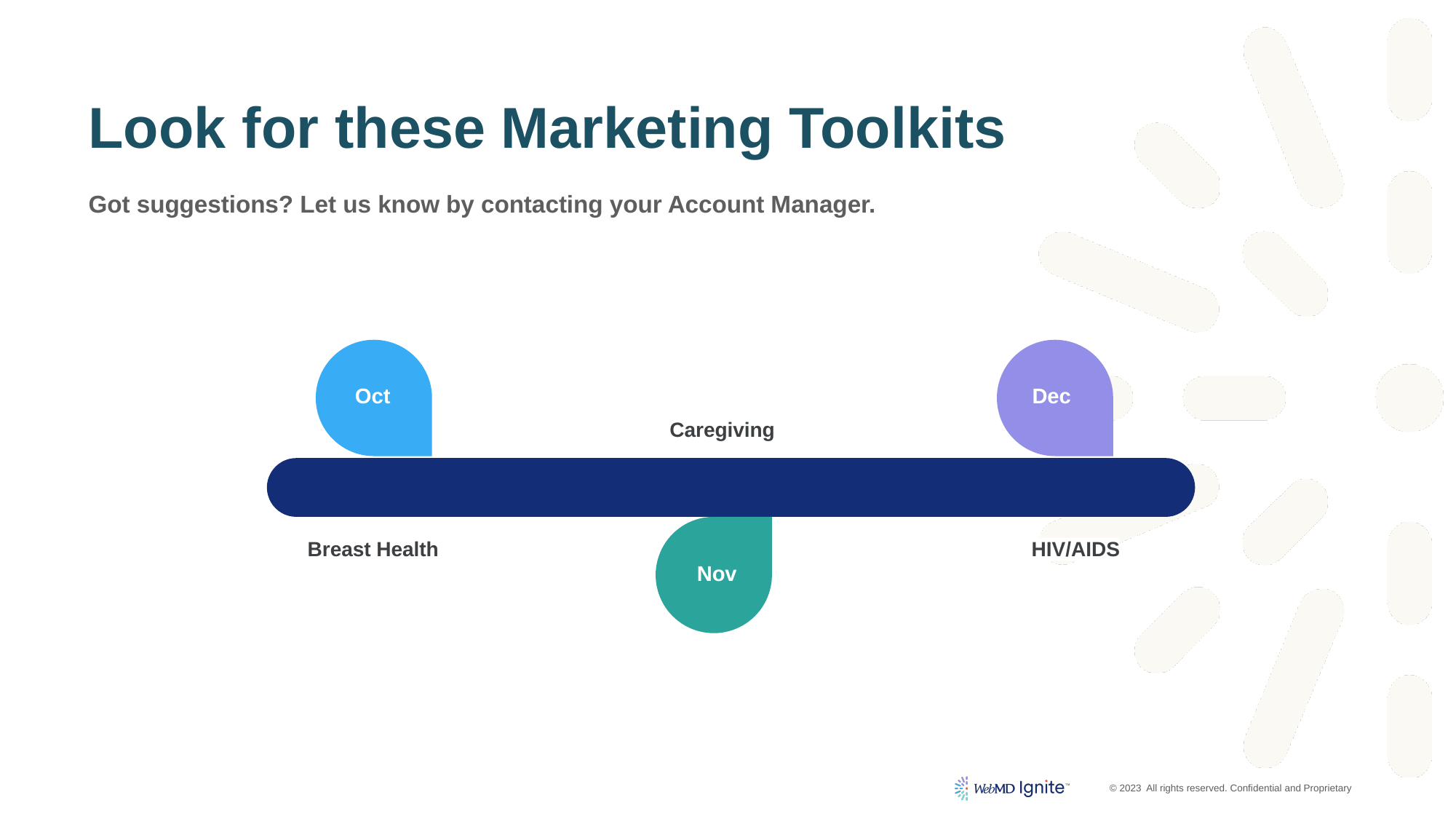

# Look for these Marketing Toolkits
Got suggestions? Let us know by contacting your Account Manager.
Caregiving
Oct
Dec
Breast Health
HIV/AIDS
Nov